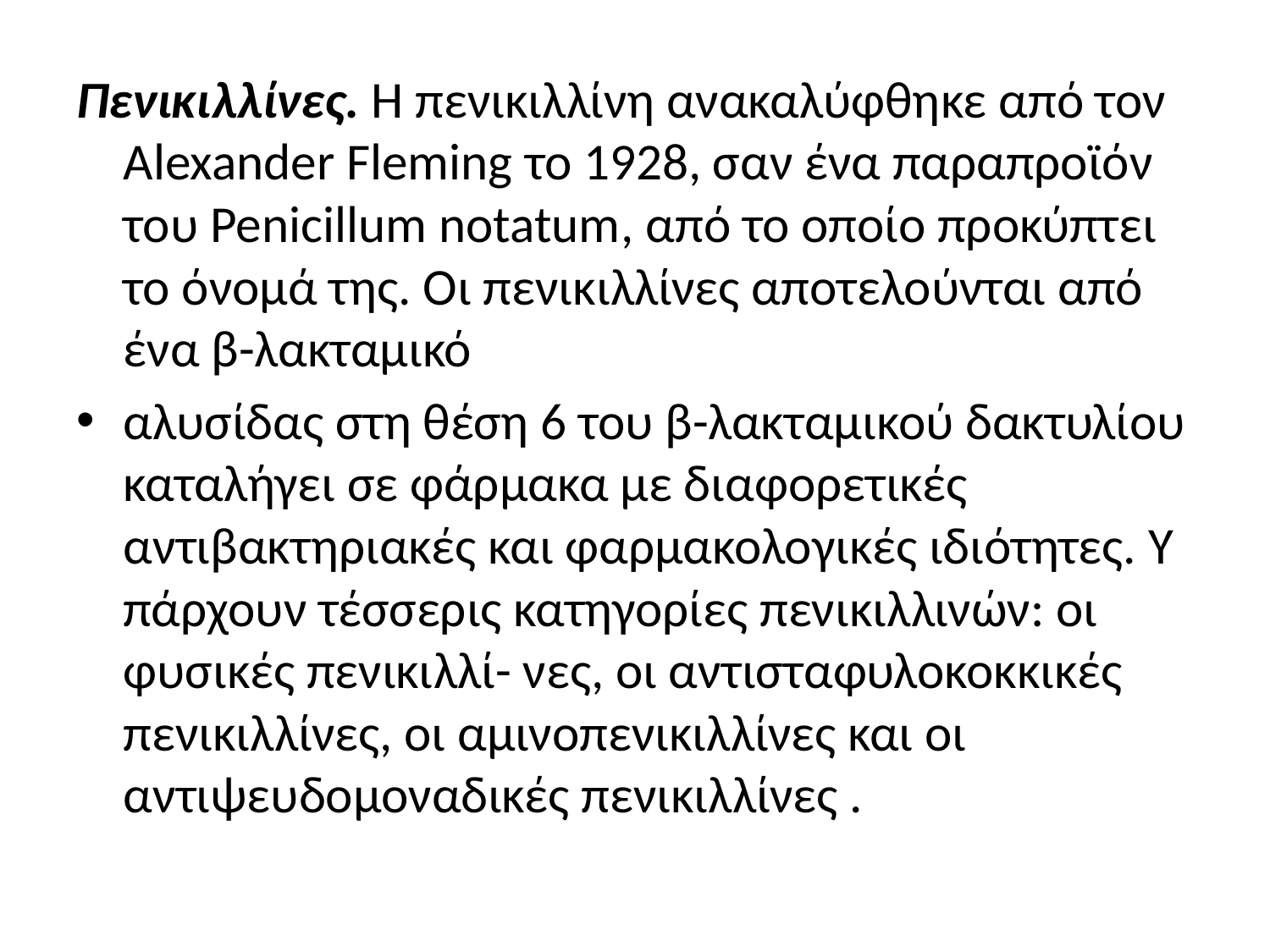

Πενικιλλίνες. Η πενικιλλίνη ανακαλύφθηκε από τον Alexander Fleming το 1928, σαν ένα παραπροϊόν του Penicillum notatum, α­πό το οποίο προκύπτει το όνομά της. Οι πενικιλλίνες αποτελούνται από ένα β-λακταμικό
αλυσίδας στη θέση 6 του β-λακταμικού δακτυλίου καταλήγει σε φάρμακα με διαφορετικές αντιβακτηριακές και φαρμακολογικές ιδιότητες. Υ­πάρχουν τέσσερις κατηγορίες πενικιλλινών: οι φυσικές πενικιλλί- νες, οι αντισταφυλοκοκκικές πενικιλλίνες, οι αμινοπενικιλλίνες και οι αντιψευδομοναδικές πενικιλλίνες .